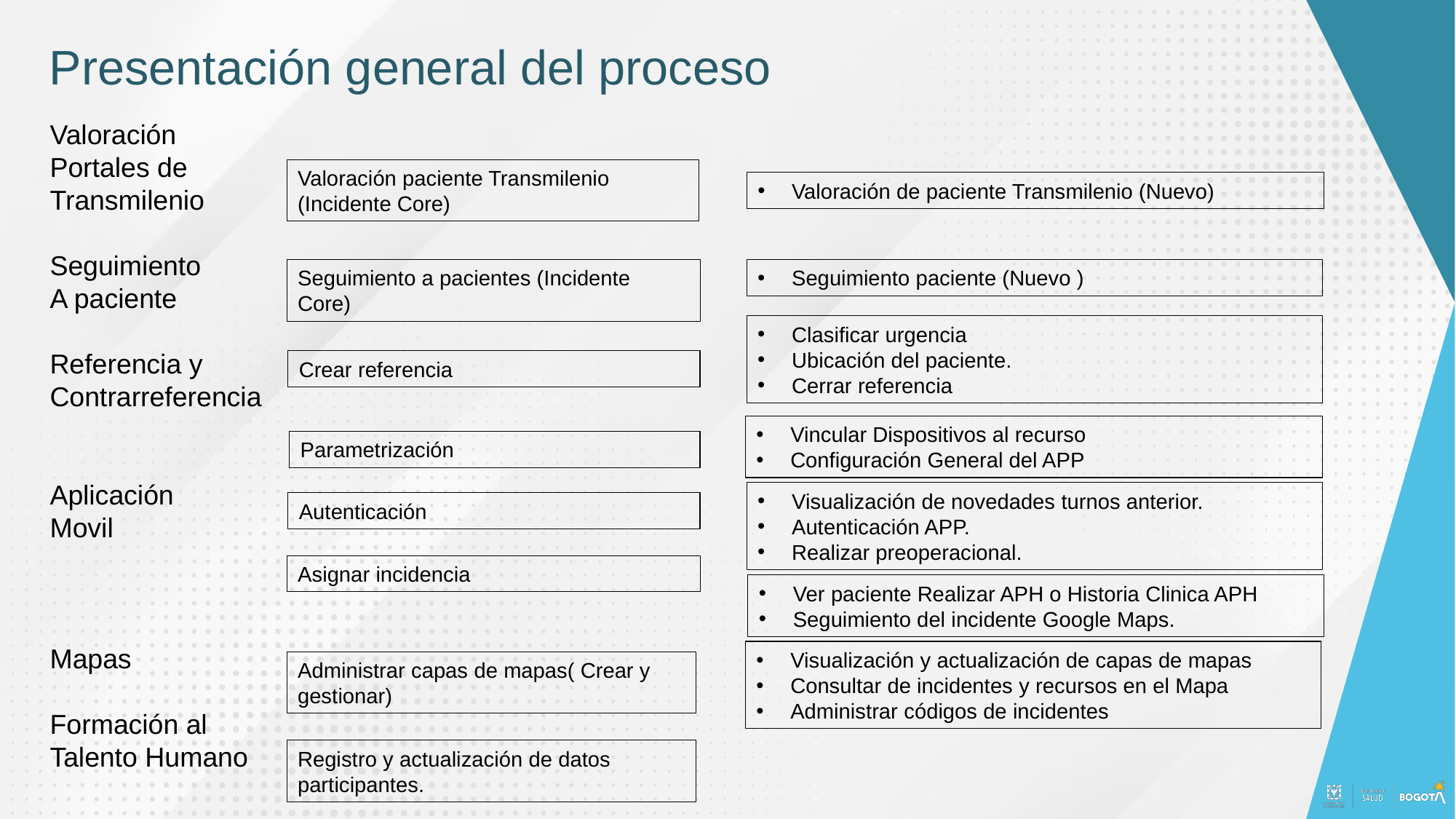

Presentación general del proceso
Valoración
Portales de
Transmilenio

Seguimiento
A paciente

Referencia y
Contrarreferencia

Aplicación
Movil

Mapas

Formación al
Talento Humano
Valoración paciente Transmilenio (Incidente Core)
Valoración de paciente Transmilenio (Nuevo)
Seguimiento paciente (Nuevo )
Seguimiento a pacientes (Incidente Core)
Clasificar urgencia
Ubicación del paciente.
Cerrar referencia
Crear referencia
Vincular Dispositivos al recurso
Configuración General del APP
Parametrización
Visualización de novedades turnos anterior.
Autenticación APP.
Realizar preoperacional.
Autenticación
Asignar incidencia
Ver paciente Realizar APH o Historia Clinica APH
Seguimiento del incidente Google Maps.
Visualización y actualización de capas de mapas
Consultar de incidentes y recursos en el Mapa
Administrar códigos de incidentes
Administrar capas de mapas( Crear y gestionar)
Registro y actualización de datos participantes.